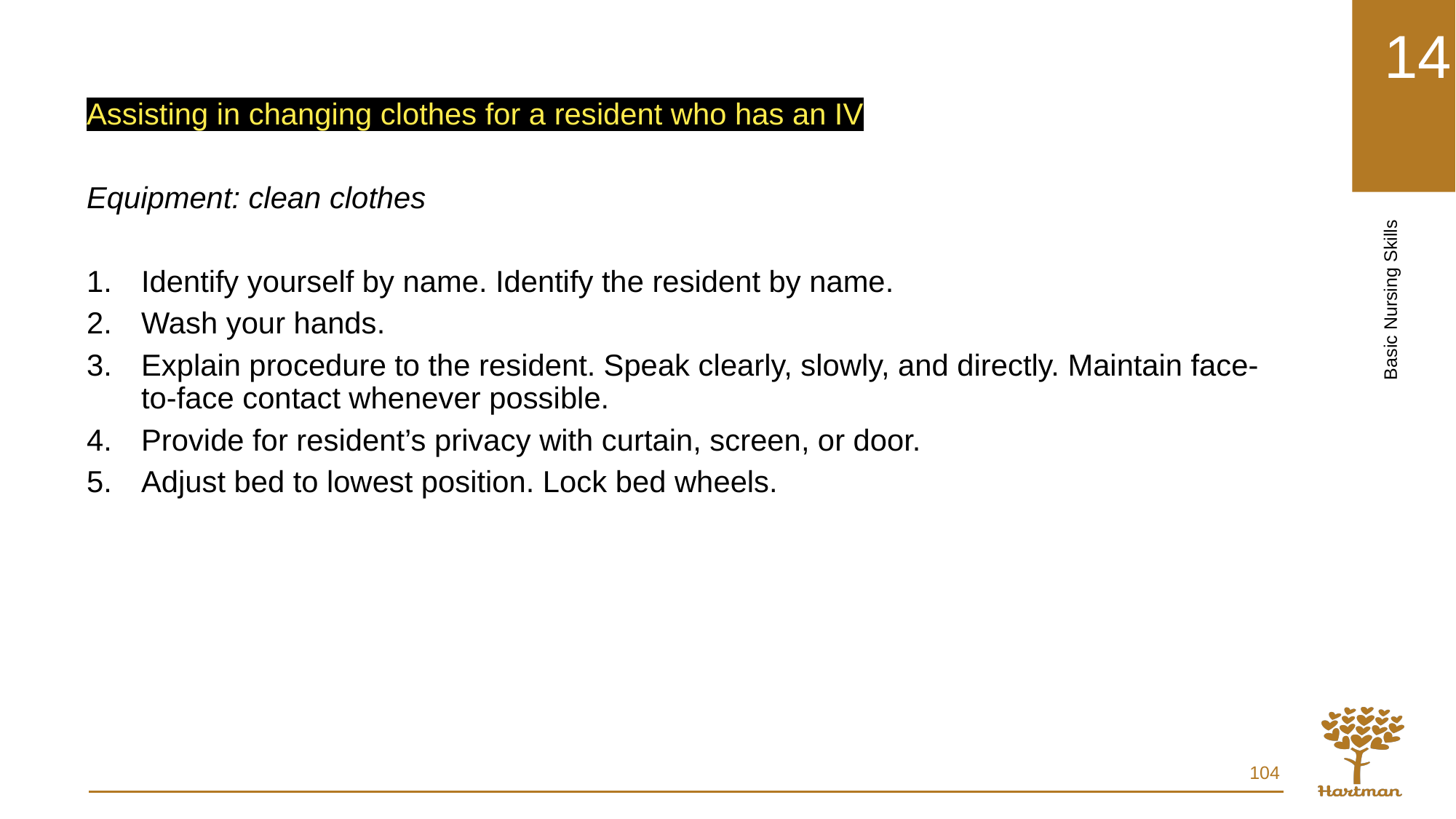

Assisting in changing clothes for a resident who has an IV

Equipment: clean clothes

Identify yourself by name. Identify the resident by name.
Wash your hands.
Explain procedure to the resident. Speak clearly, slowly, and directly. Maintain face-to-face contact whenever possible.
Provide for resident’s privacy with curtain, screen, or door.
Adjust bed to lowest position. Lock bed wheels.

104